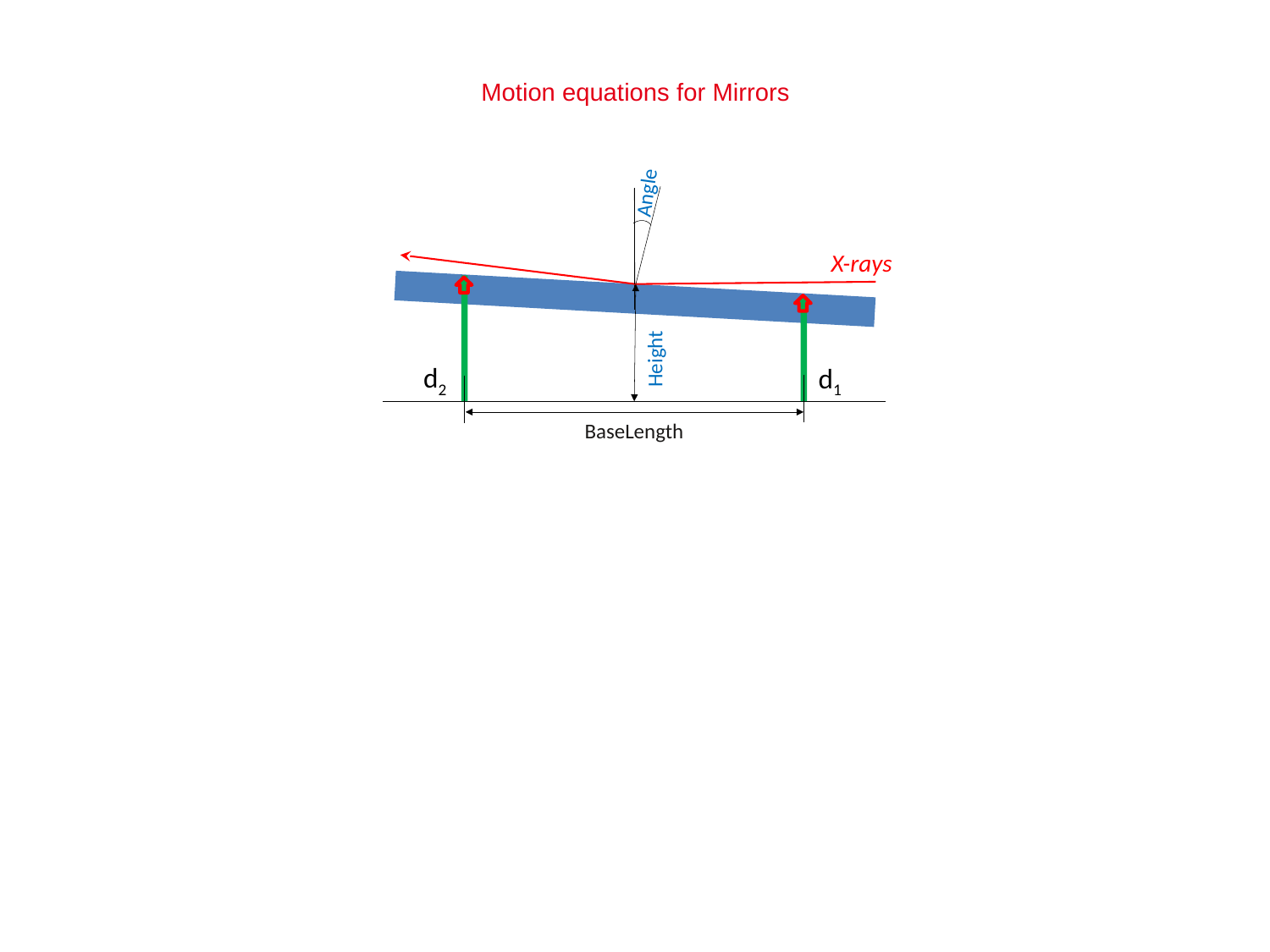

Motion equations for Mirrors
Angle

X-rays

Height
d2
d1
BaseLength